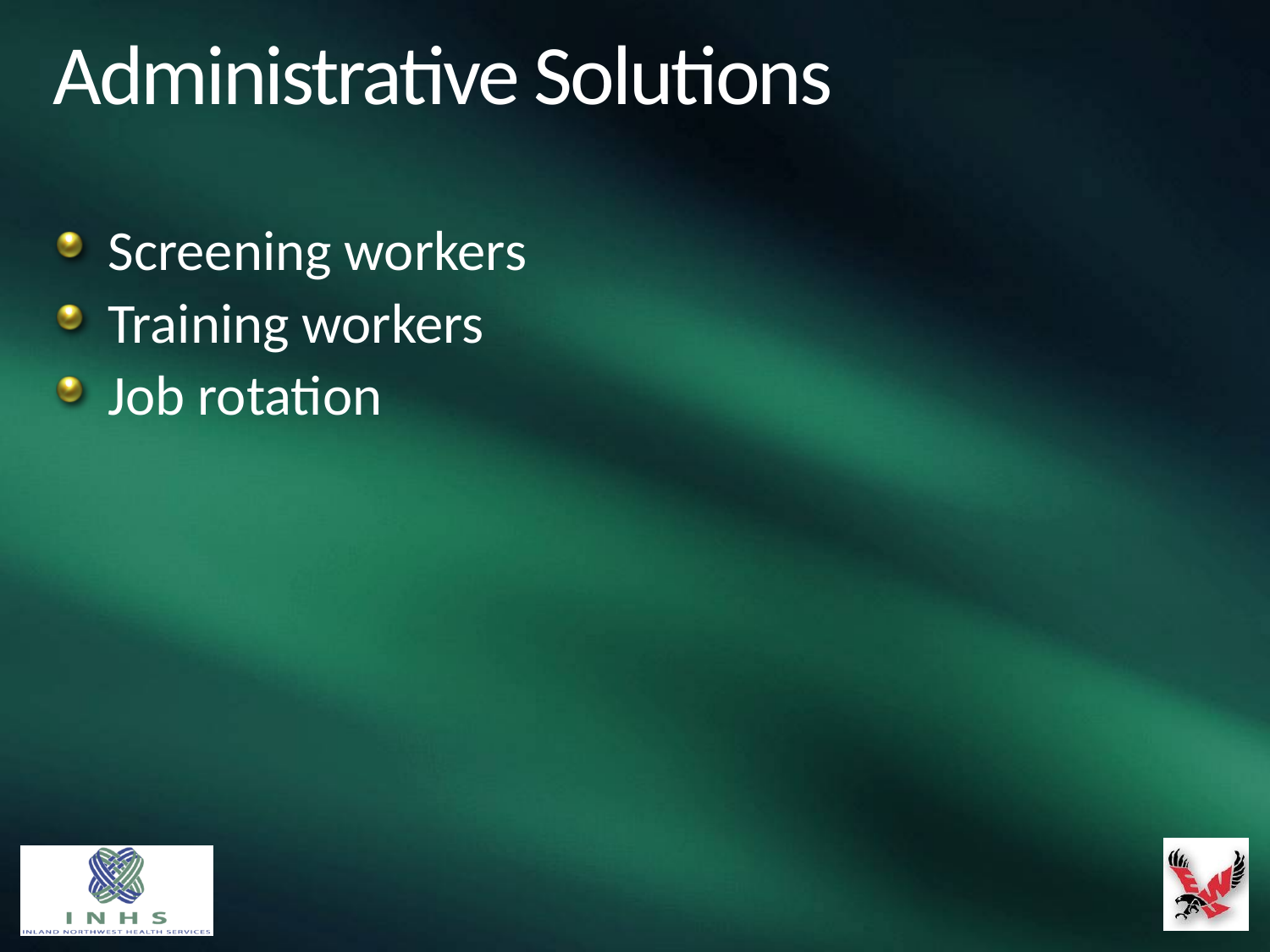

# Administrative Solutions
Screening workers
Training workers
Job rotation